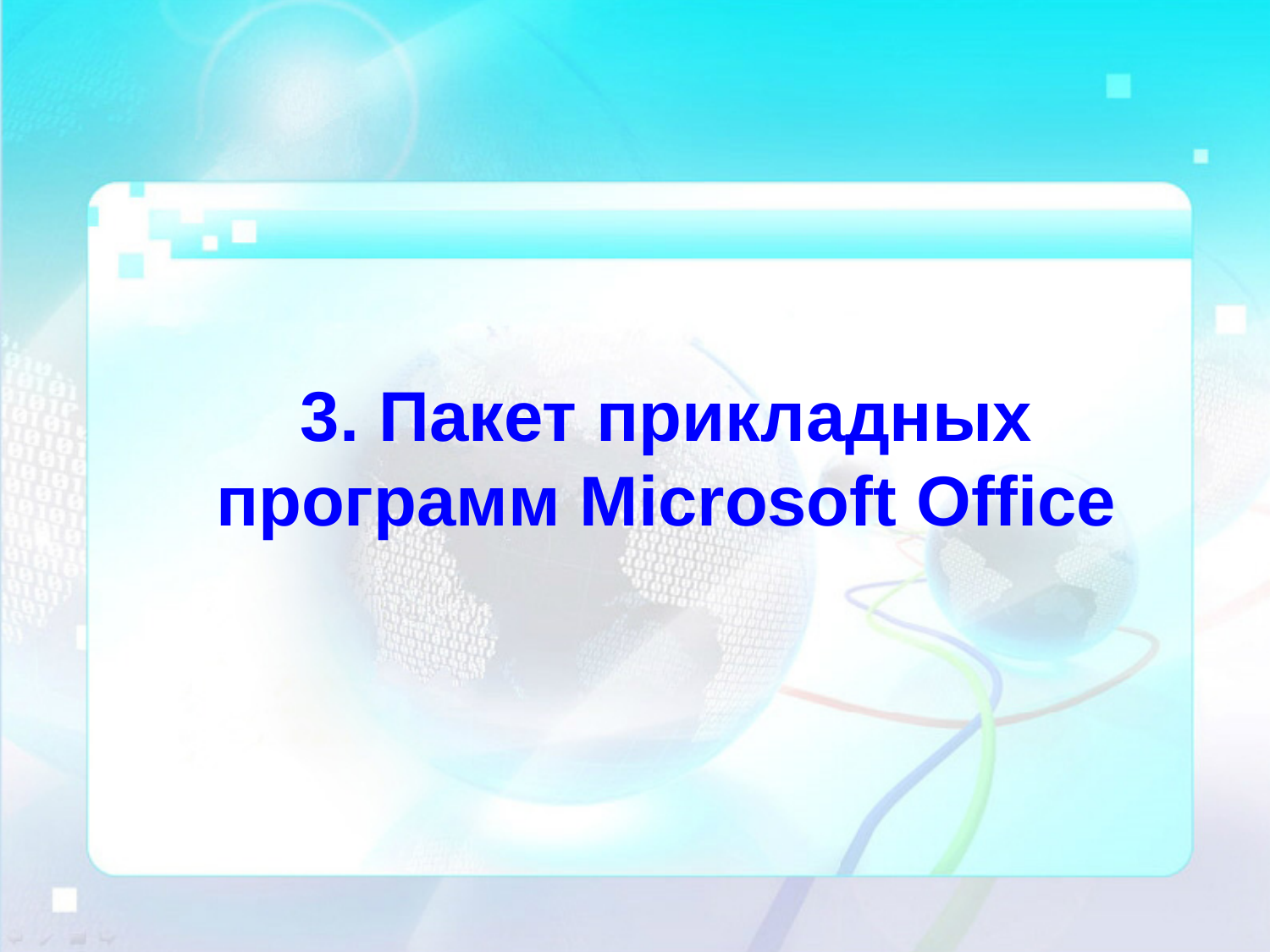

# 3. Пакет прикладных программ Microsoft Office